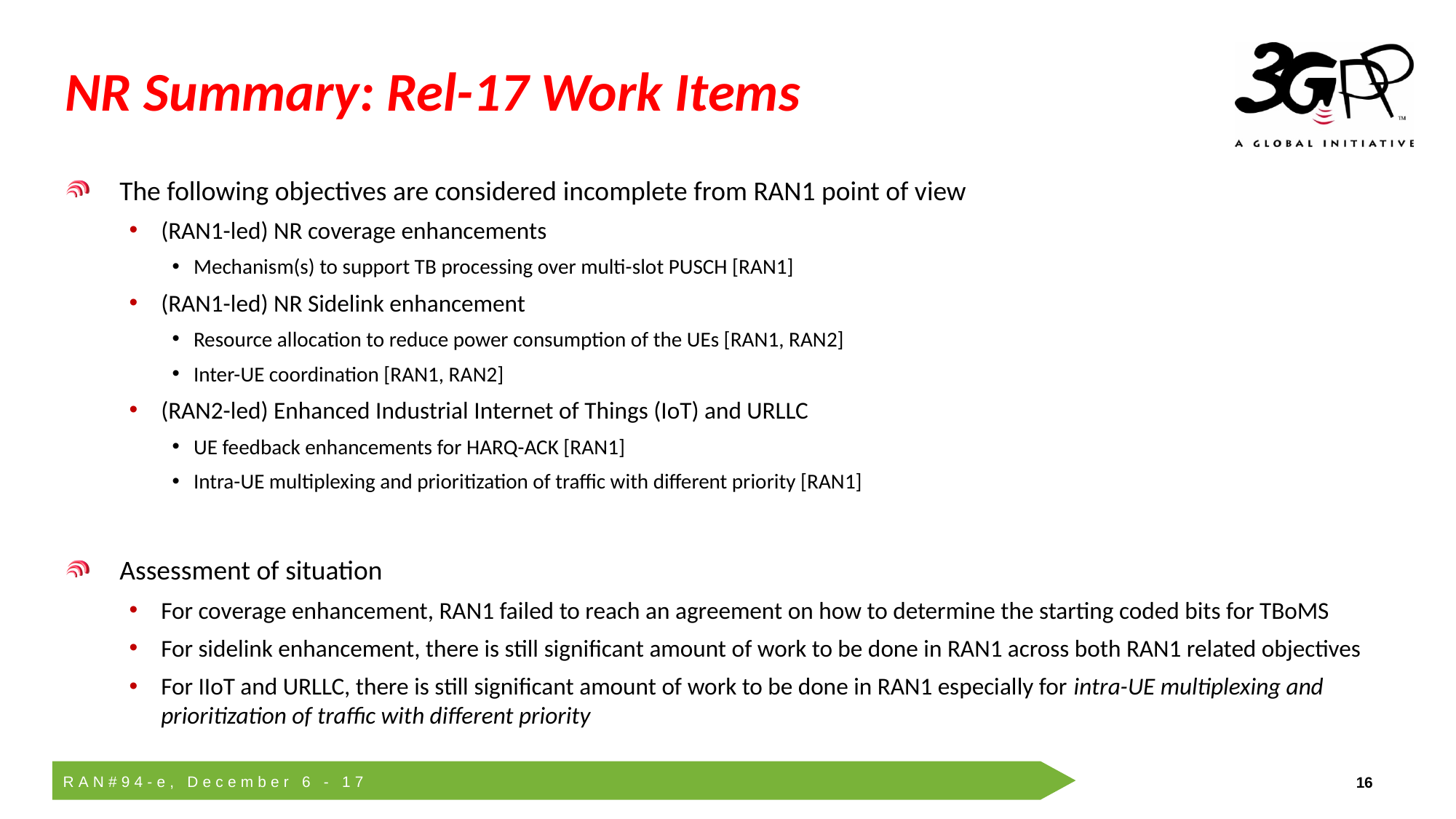

# NR Summary: Rel-17 Work Items
The following objectives are considered incomplete from RAN1 point of view
(RAN1-led) NR coverage enhancements
Mechanism(s) to support TB processing over multi-slot PUSCH [RAN1]
(RAN1-led) NR Sidelink enhancement
Resource allocation to reduce power consumption of the UEs [RAN1, RAN2]
Inter-UE coordination [RAN1, RAN2]
(RAN2-led) Enhanced Industrial Internet of Things (IoT) and URLLC
UE feedback enhancements for HARQ-ACK [RAN1]
Intra-UE multiplexing and prioritization of traffic with different priority [RAN1]

Assessment of situation
For coverage enhancement, RAN1 failed to reach an agreement on how to determine the starting coded bits for TBoMS
For sidelink enhancement, there is still significant amount of work to be done in RAN1 across both RAN1 related objectives
For IIoT and URLLC, there is still significant amount of work to be done in RAN1 especially for intra-UE multiplexing and prioritization of traffic with different priority